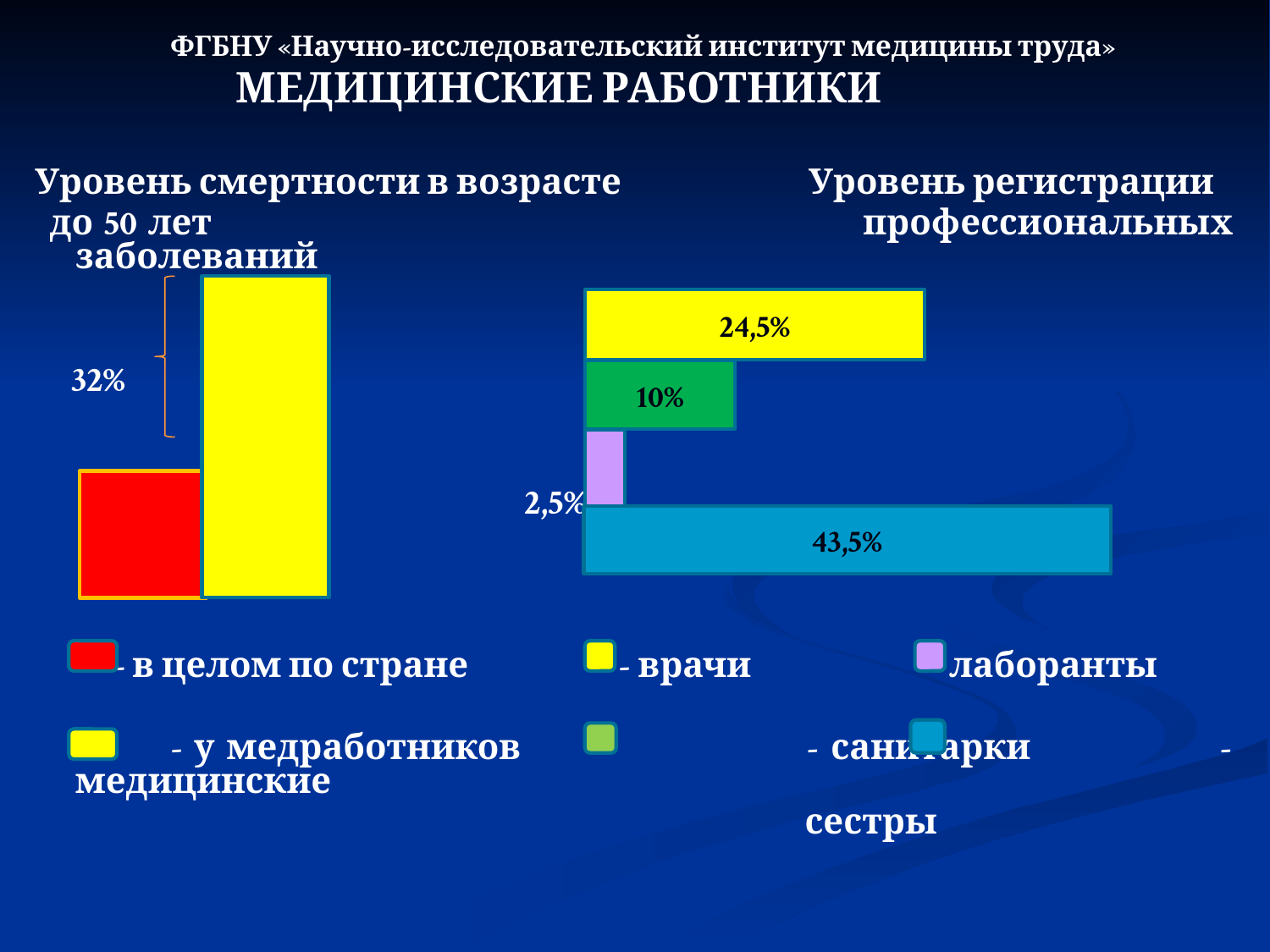

ФГБНУ «Научно-исследовательский институт медицины труда»
                        МЕДИЦИНСКИЕ РАБОТНИКИ

 Уровень смертности в возрасте                          Уровень регистрации
  до 50 лет                                                            профессиональных заболеваний

      32%

                                                                     2,5%

            - в целом по стране                     - врачи                         - лаборанты

            - у медработников                        - санитарки                - медицинские
                                                                                                            сестры

24,5%
10%

43,5%